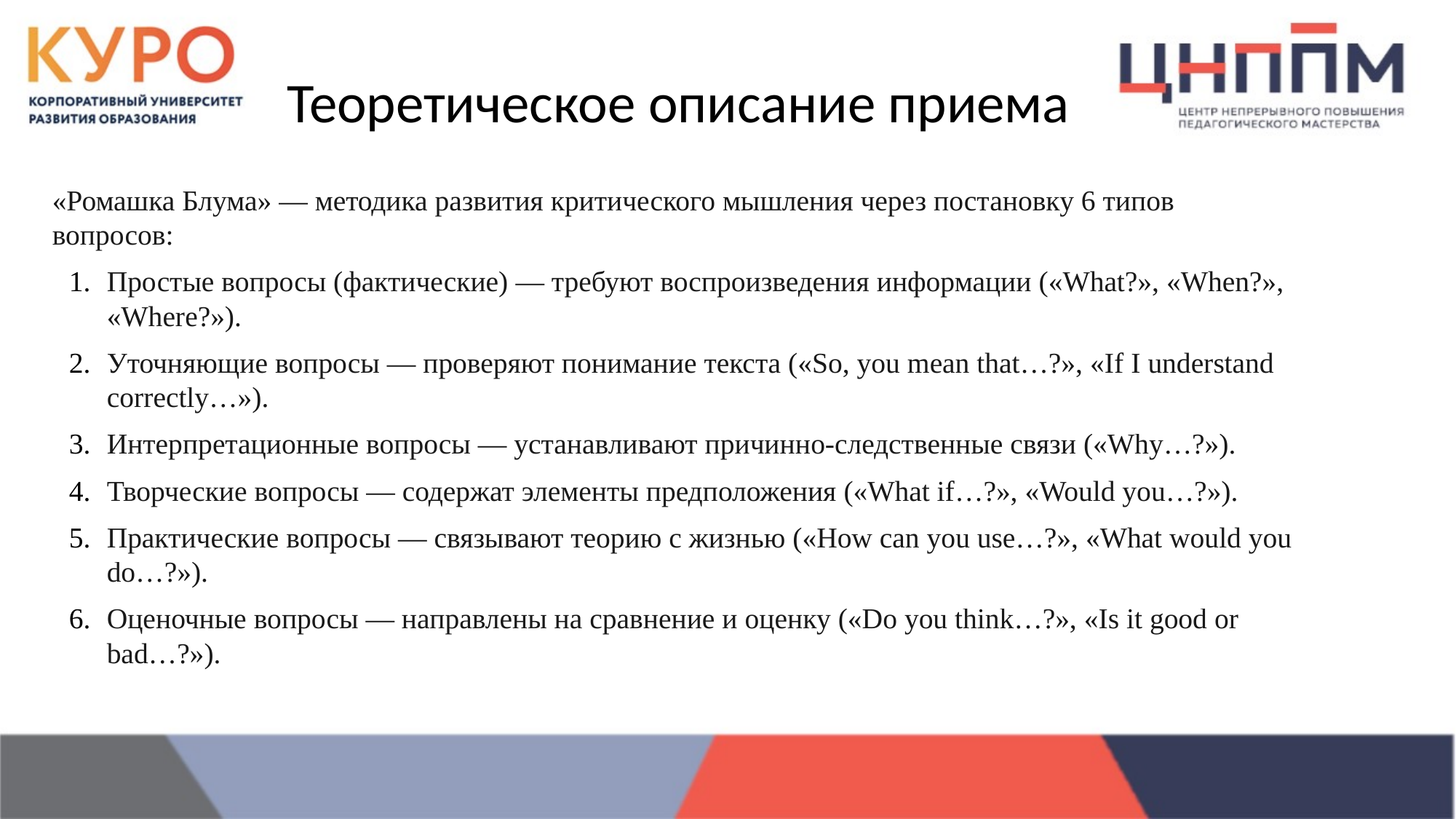

# Теоретическое описание приема
«Ромашка Блума» — методика развития критического мышления через постановку 6 типов вопросов:
Простые вопросы (фактические) — требуют воспроизведения информации («What?», «When?», «Where?»).
Уточняющие вопросы — проверяют понимание текста («So, you mean that…?», «If I understand correctly…»).
Интерпретационные вопросы — устанавливают причинно-следственные связи («Why…?»).
Творческие вопросы — содержат элементы предположения («What if…?», «Would you…?»).
Практические вопросы — связывают теорию с жизнью («How can you use…?», «What would you do…?»).
Оценочные вопросы — направлены на сравнение и оценку («Do you think…?», «Is it good or bad…?»).